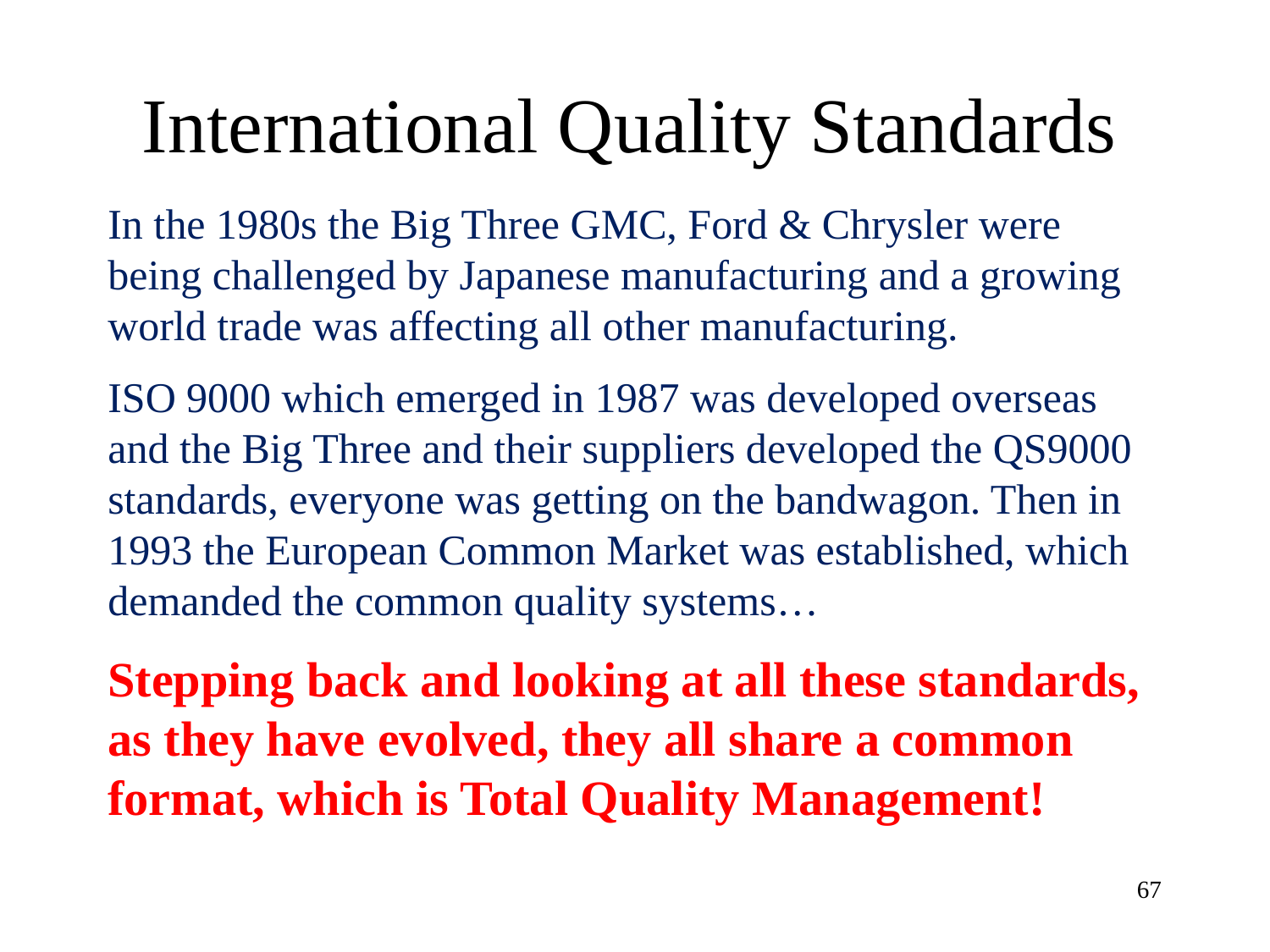

# International Quality Standards
In the 1980s the Big Three GMC, Ford & Chrysler were being challenged by Japanese manufacturing and a growing world trade was affecting all other manufacturing.

ISO 9000 which emerged in 1987 was developed overseas and the Big Three and their suppliers developed the QS9000 standards, everyone was getting on the bandwagon. Then in 1993 the European Common Market was established, which demanded the common quality systems…

Stepping back and looking at all these standards, as they have evolved, they all share a common format, which is Total Quality Management!

67